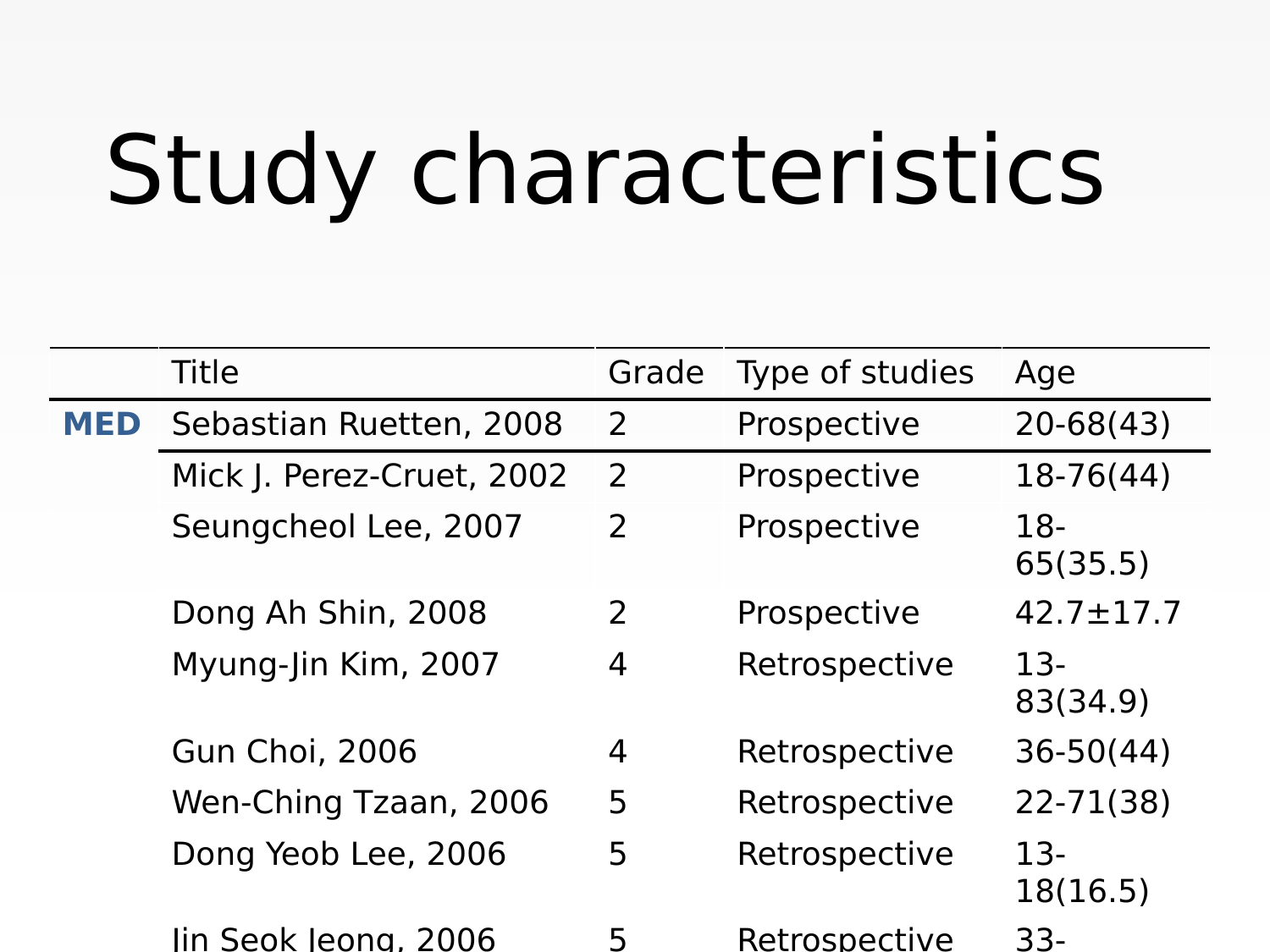

# Study characteristics
|  | Title | Grade | Type of studies | Age |
| --- | --- | --- | --- | --- |
| MED | Sebastian Ruetten, 2008 | 2 | Prospective | 20-68(43) |
|  | Mick J. Perez-Cruet, 2002 | 2 | Prospective | 18-76(44) |
|  | Seungcheol Lee, 2007 | 2 | Prospective | 18-65(35.5) |
|  | Dong Ah Shin, 2008 | 2 | Prospective | 42.7±17.7 |
|  | Myung-Jin Kim, 2007 | 4 | Retrospective | 13-83(34.9) |
|  | Gun Choi, 2006 | 4 | Retrospective | 36-50(44) |
|  | Wen-Ching Tzaan, 2006 | 5 | Retrospective | 22-71(38) |
|  | Dong Yeob Lee, 2006 | 5 | Retrospective | 13-18(16.5) |
|  | Jin Seok Jeong, 2006 | 5 | Retrospective | 33-75(56.5) |